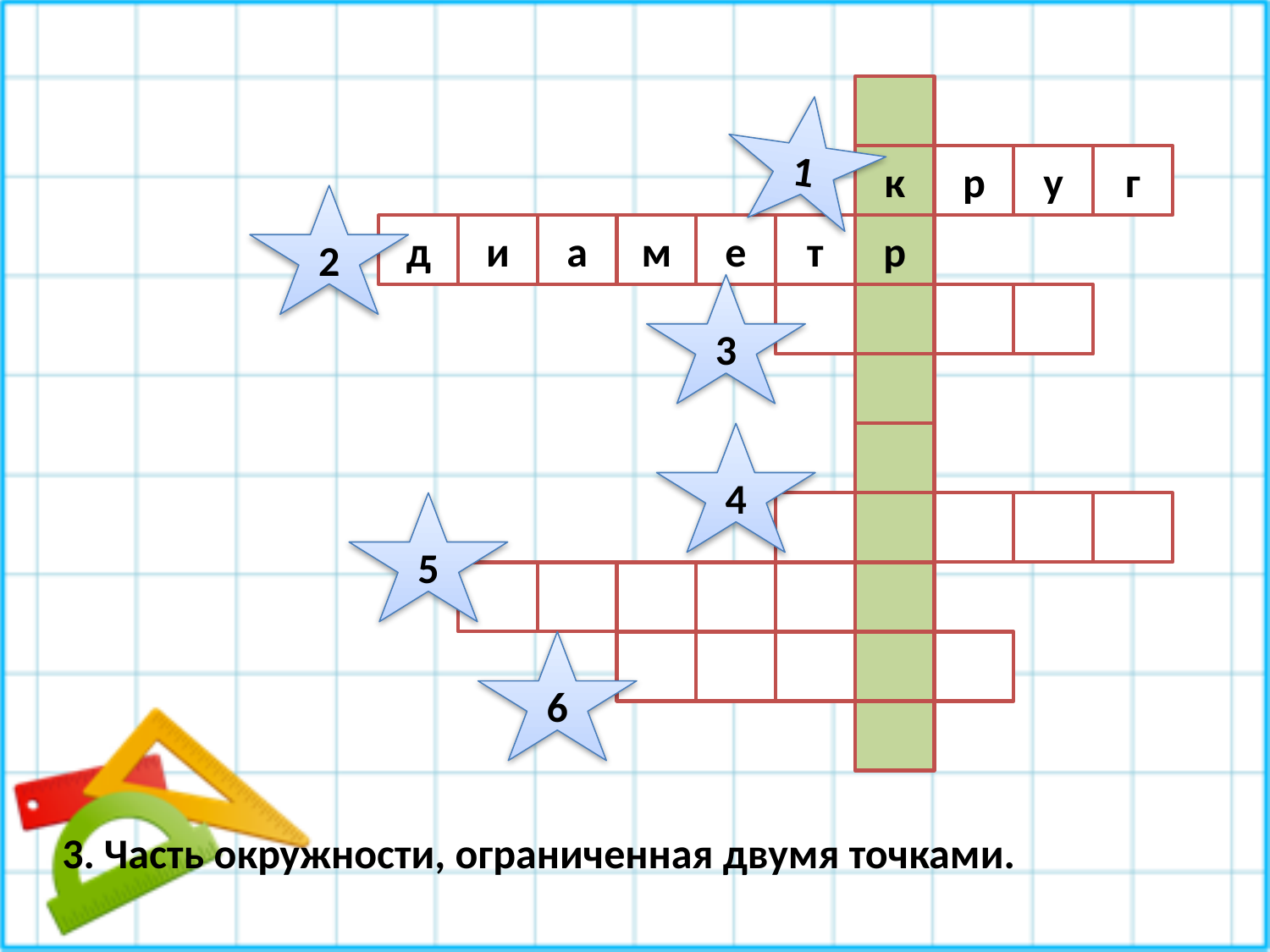

1
к
р
у
г
2
д
и
а
м
е
т
р
3

4

5

6

3. Часть окружности, ограниченная двумя точками.